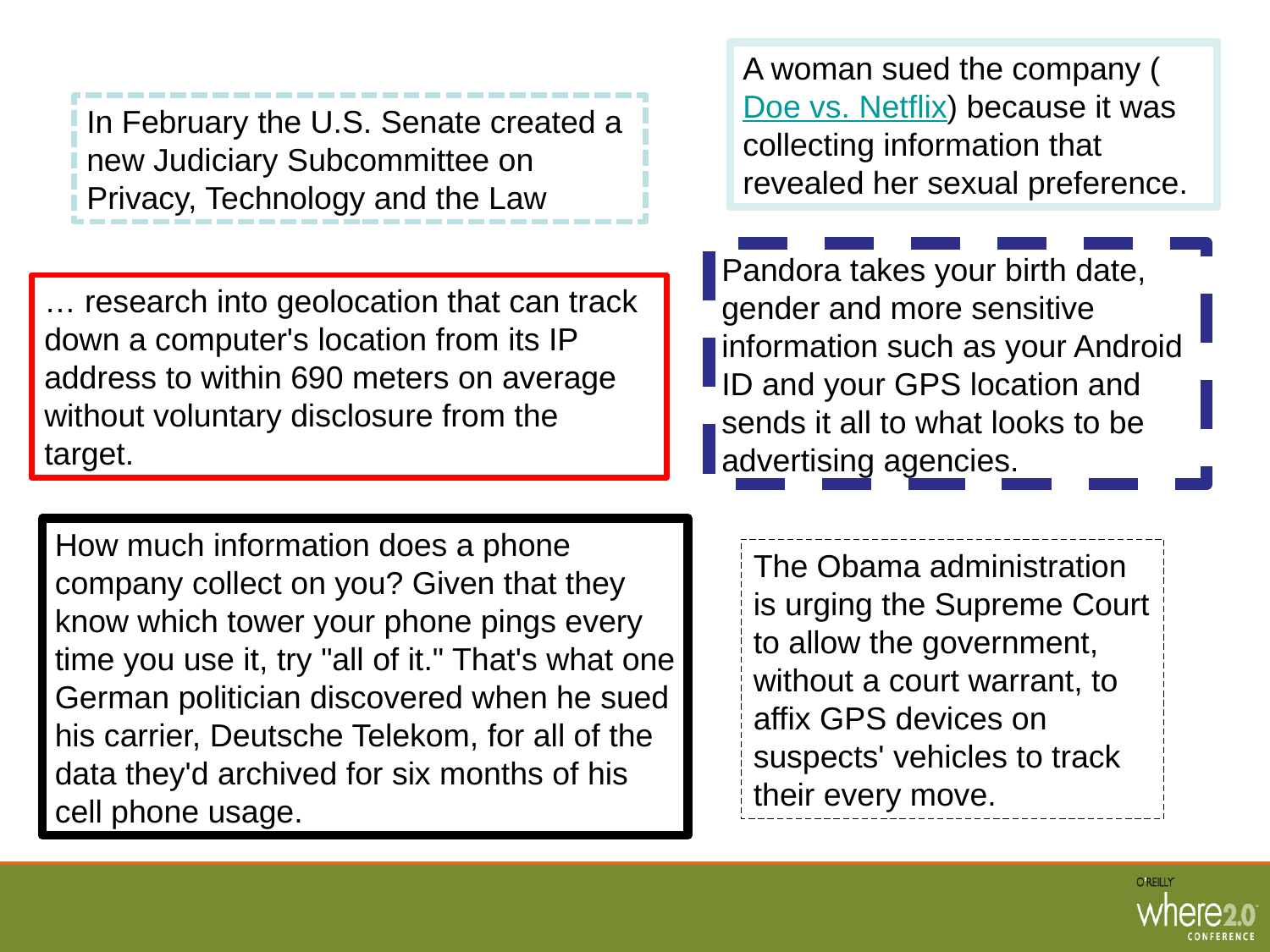

A woman sued the company (Doe vs. Netflix) because it was collecting information that revealed her sexual preference.
In February the U.S. Senate created a new Judiciary Subcommittee on Privacy, Technology and the Law
Pandora takes your birth date, gender and more sensitive information such as your Android ID and your GPS location and sends it all to what looks to be advertising agencies.
… research into geolocation that can track down a computer's location from its IP address to within 690 meters on average without voluntary disclosure from the target.
How much information does a phone company collect on you? Given that they know which tower your phone pings every time you use it, try "all of it." That's what one German politician discovered when he sued his carrier, Deutsche Telekom, for all of the data they'd archived for six months of his cell phone usage.
The Obama administration is urging the Supreme Court to allow the government, without a court warrant, to affix GPS devices on suspects' vehicles to track their every move.